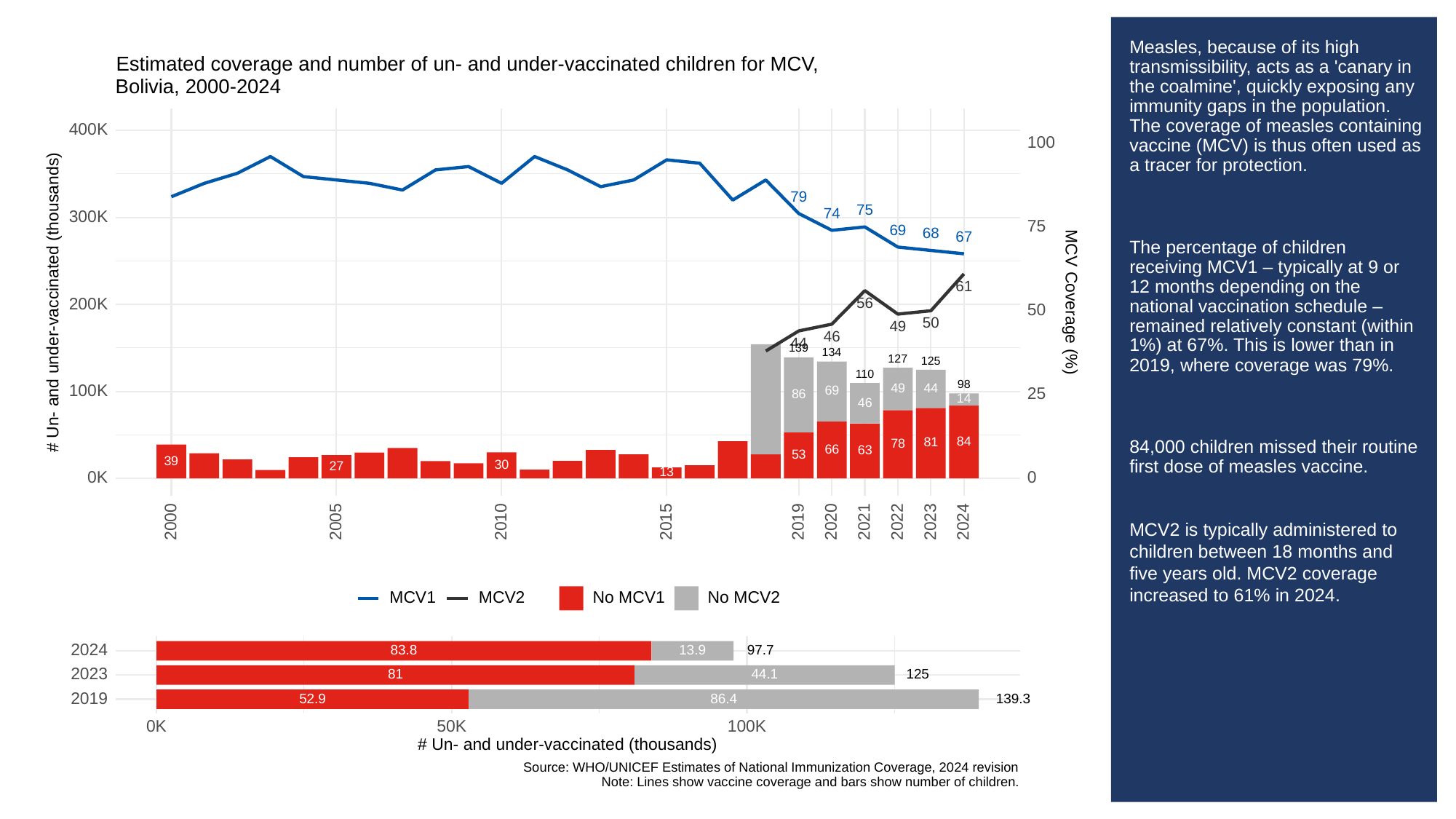

# Measles, because of its high transmissibility, acts as a 'canary in the coalmine', quickly exposing any immunity gaps in the population. The coverage of measles containing vaccine (MCV) is thus often used as a tracer for protection.

The percentage of children receiving MCV1 – typically at 9 or 12 months depending on the national vaccination schedule – remained relatively constant (within 1%) at 67%. This is lower than in 2019, where coverage was 79%.

84,000 children missed their routine first dose of measles vaccine.

MCV2 is typically administered to children between 18 months and five years old. MCV2 coverage increased to 61% in 2024.

Estimated coverage and number of un- and under-vaccinated children for MCV,
Bolivia, 2000-2024

400K

100

79
75
74
300K

75
69
68
67

61
# Un- and under-vaccinated (thousands)
MCV Coverage (%)
56
200K

50
50
49
46
44

139

134
127
125

110
98

49
44
100K
69
25
86

14
46

84
81
78

66
63

53

39

30

27

13

0K
0

2023
2000
2005
2010
2015
2019
2020
2021
2022
2024

MCV1
MCV2
No MCV1
No MCV2

2024
83.8
13.9
97.7

2023
81
125
44.1

2019
139.3
52.9
86.4

0K
50K
100K
# Un- and under-vaccinated (thousands)
Source: WHO/UNICEF Estimates of National Immunization Coverage, 2024 revision
Note: Lines show vaccine coverage and bars show number of children.